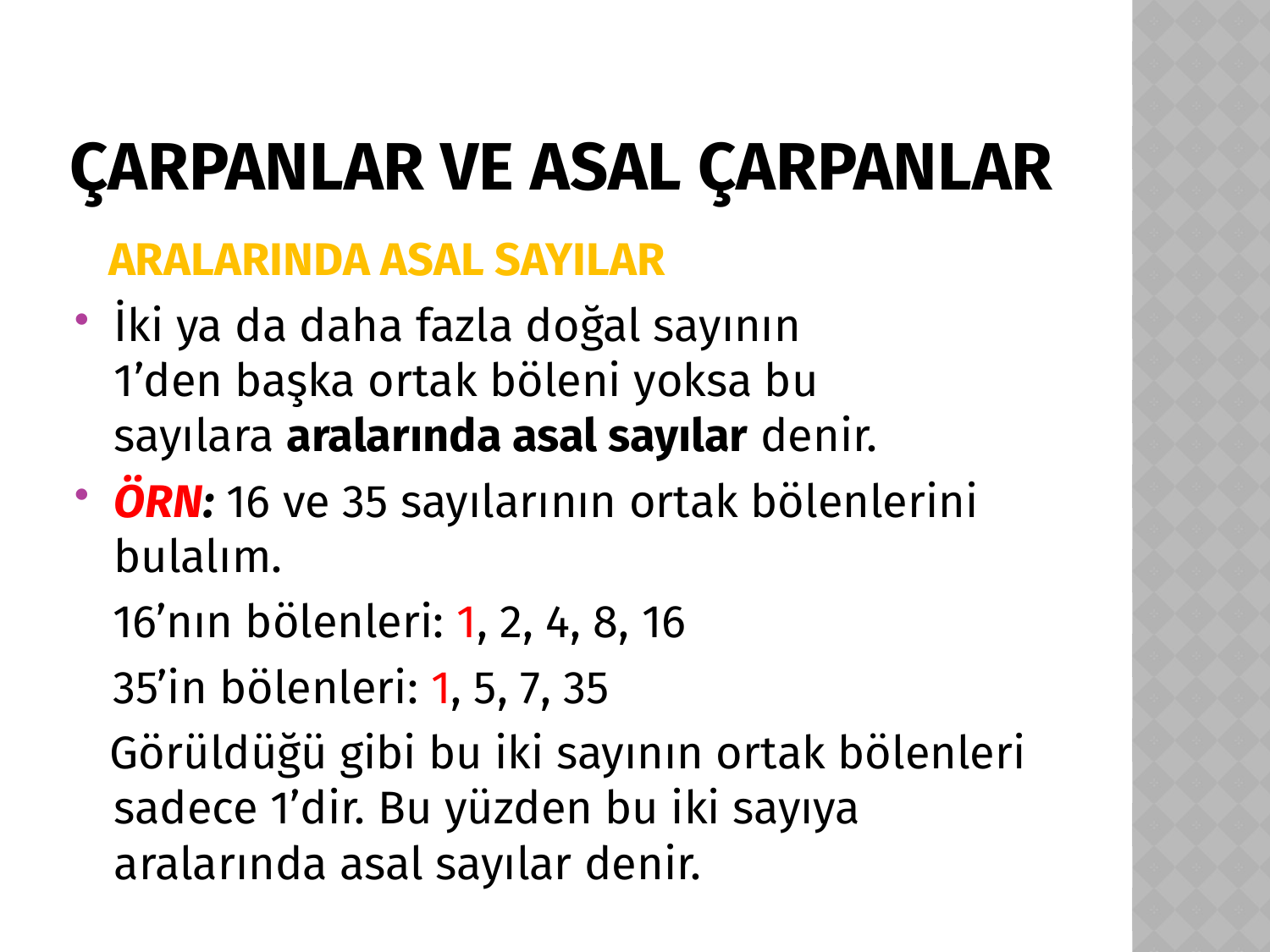

# Çarpanlar ve asal çarpanlar
   ARALARINDA ASAL SAYILAR
İki ya da daha fazla doğal sayının 1’den başka ortak böleni yoksa bu sayılara aralarında asal sayılar denir.
ÖRN: 16 ve 35 sayılarının ortak bölenlerini bulalım.
   16’nın bölenleri: 1, 2, 4, 8, 16
   35’in bölenleri: 1, 5, 7, 35
   Görüldüğü gibi bu iki sayının ortak bölenleri sadece 1’dir. Bu yüzden bu iki sayıya aralarında asal sayılar denir.